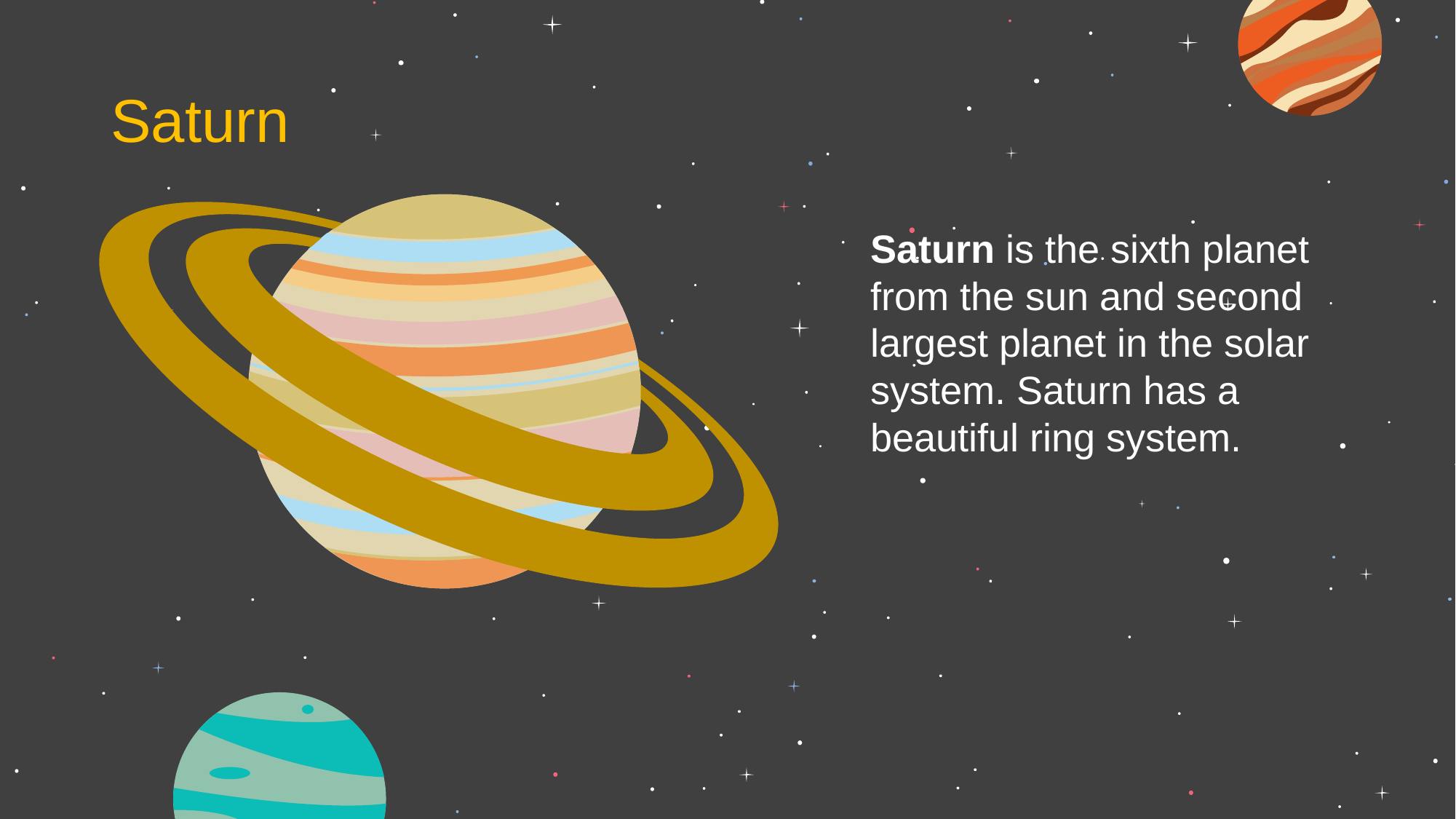

# Saturn

Saturn is the sixth planet from the sun and second largest planet in the solar system. Saturn has a beautiful ring system.